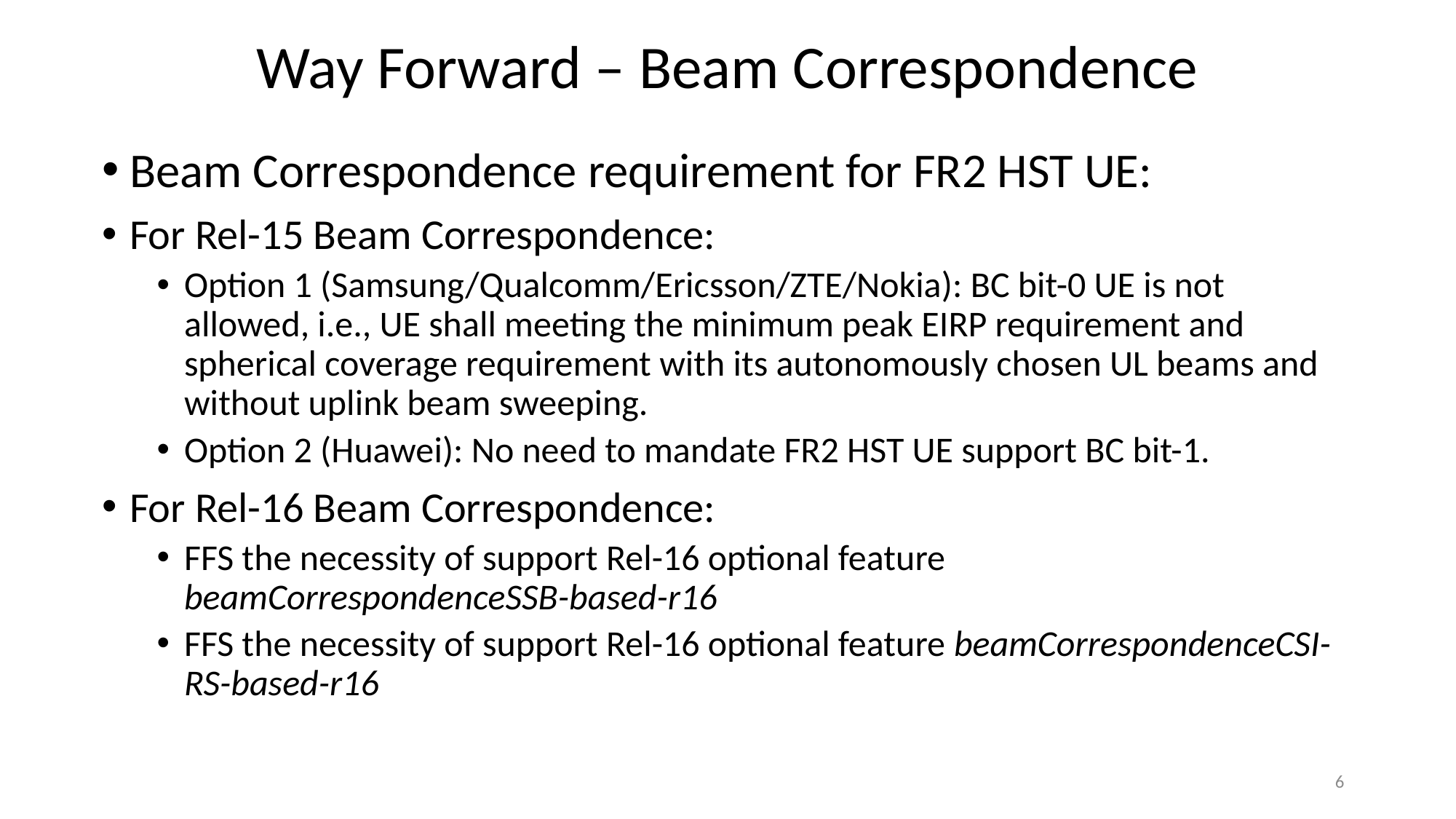

# Way Forward – Beam Correspondence
Beam Correspondence requirement for FR2 HST UE:
For Rel-15 Beam Correspondence:
Option 1 (Samsung/Qualcomm/Ericsson/ZTE/Nokia): BC bit-0 UE is not allowed, i.e., UE shall meeting the minimum peak EIRP requirement and spherical coverage requirement with its autonomously chosen UL beams and without uplink beam sweeping.
Option 2 (Huawei): No need to mandate FR2 HST UE support BC bit-1.
For Rel-16 Beam Correspondence:
FFS the necessity of support Rel-16 optional feature beamCorrespondenceSSB-based-r16
FFS the necessity of support Rel-16 optional feature beamCorrespondenceCSI-RS-based-r16

6